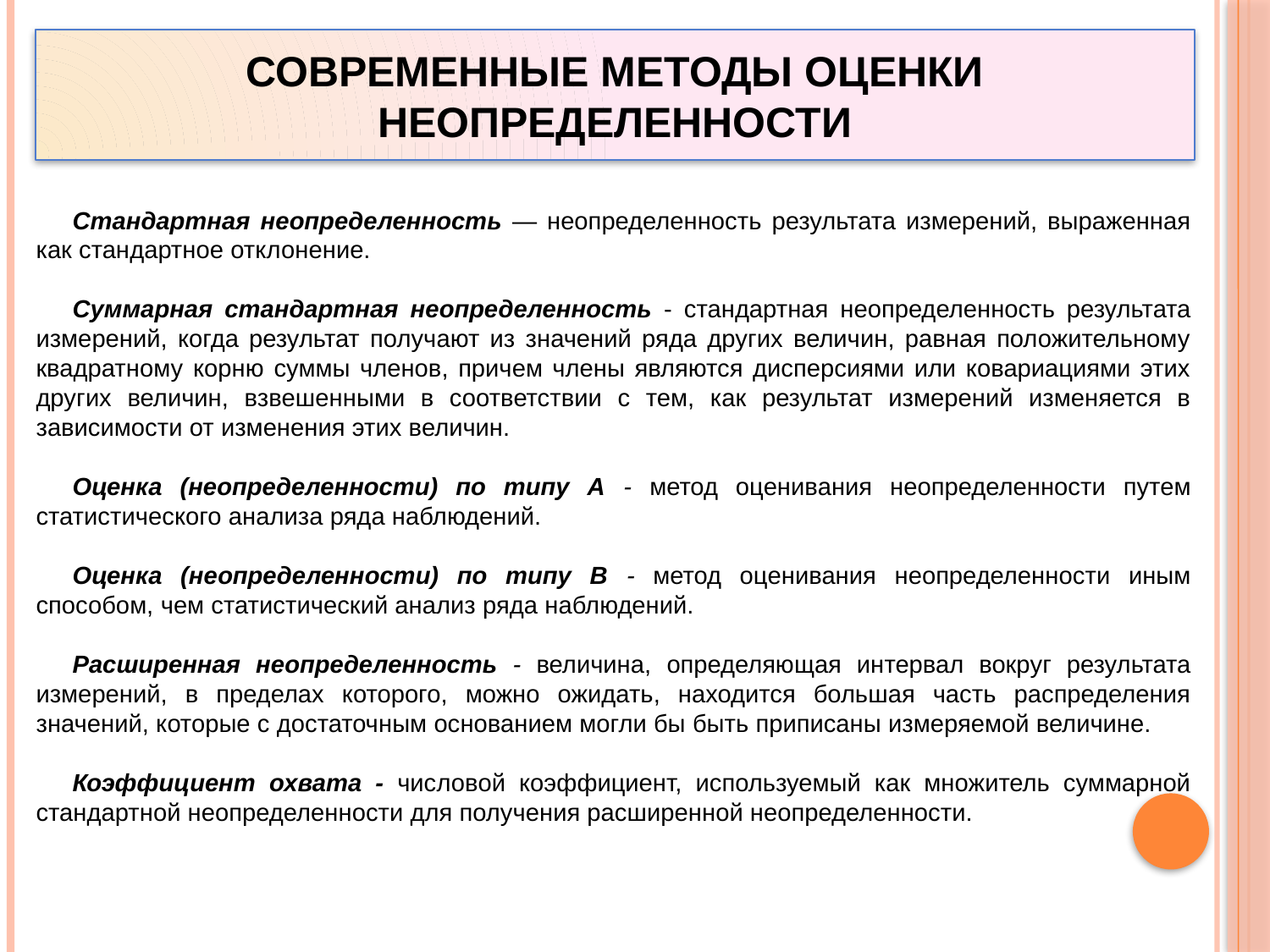

# Современные методы оценки неопределенности
Стандартная неопределенность — неопределенность результата измерений, выраженная как стандартное отклонение.

Суммарная стандартная неопределенность - стандартная неопределенность результата измерений, когда результат получают из значений ряда других величин, равная положительному квадратному корню суммы членов, причем члены являются дисперсиями или ковариациями этих других величин, взвешенными в соответствии с тем, как результат измерений изменяется в зависимости от изменения этих величин.

Оценка (неопределенности) по типу А - метод оценивания неопределенности путем статистического анализа ряда наблюдений.

Оценка (неопределенности) по типу В - метод оценивания неопределенности иным способом, чем статистический анализ ряда наблюдений.

Расширенная неопределенность - величина, определяющая интервал вокруг результата измерений, в пределах которого, можно ожидать, находится большая часть распределения значений, которые с достаточным основанием могли бы быть приписаны измеряемой величине.

Коэффициент охвата - числовой коэффициент, используемый как множитель суммарной стандартной неопределенности для получения расширенной неопределенности.